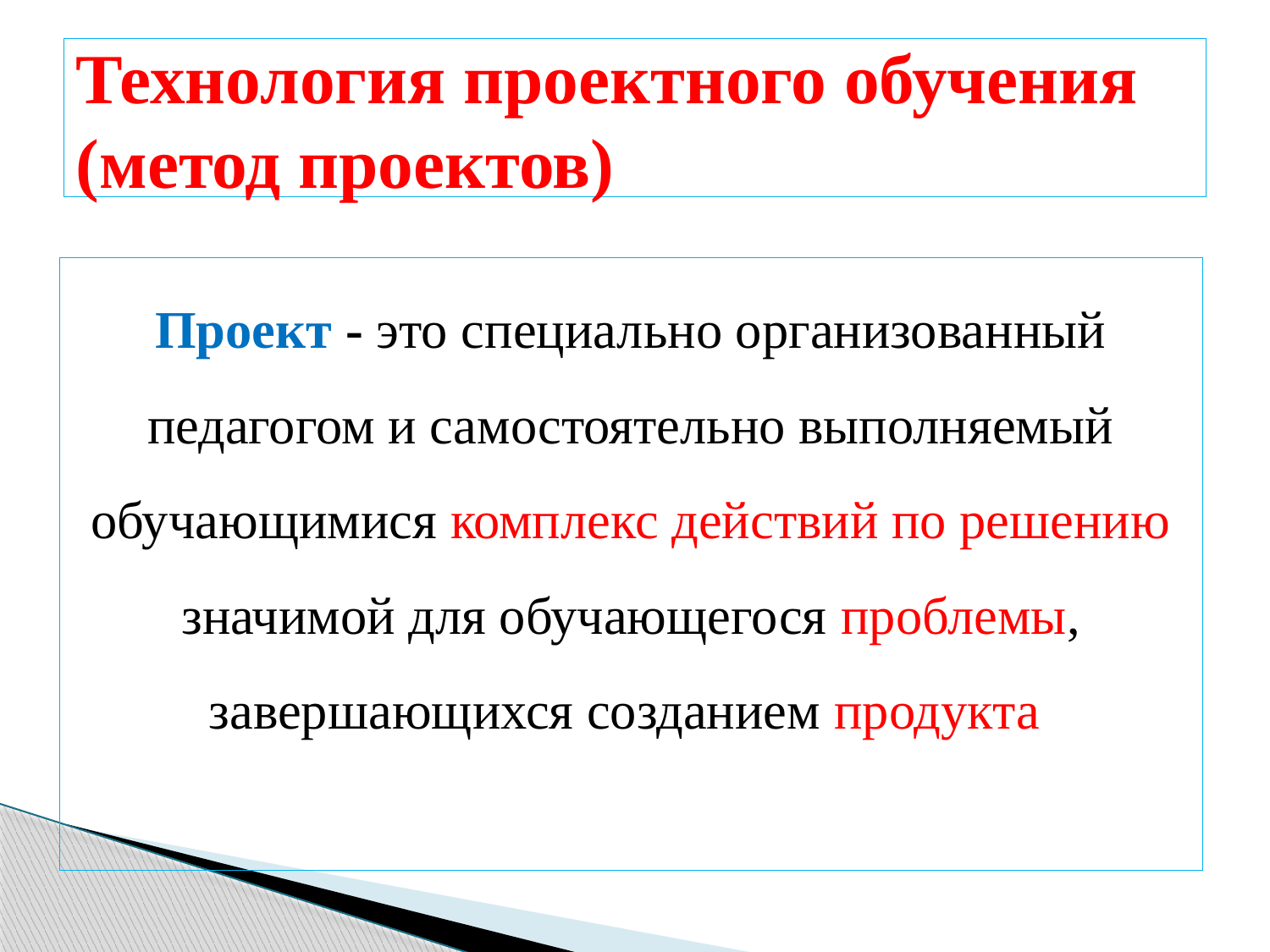

# Технология проектного обучения (метод проектов)
Проект - это специально организованный педагогом и самостоятельно выполняемый обучающимися комплекс действий по решению значимой для обучающегося проблемы, завершающихся созданием продукта